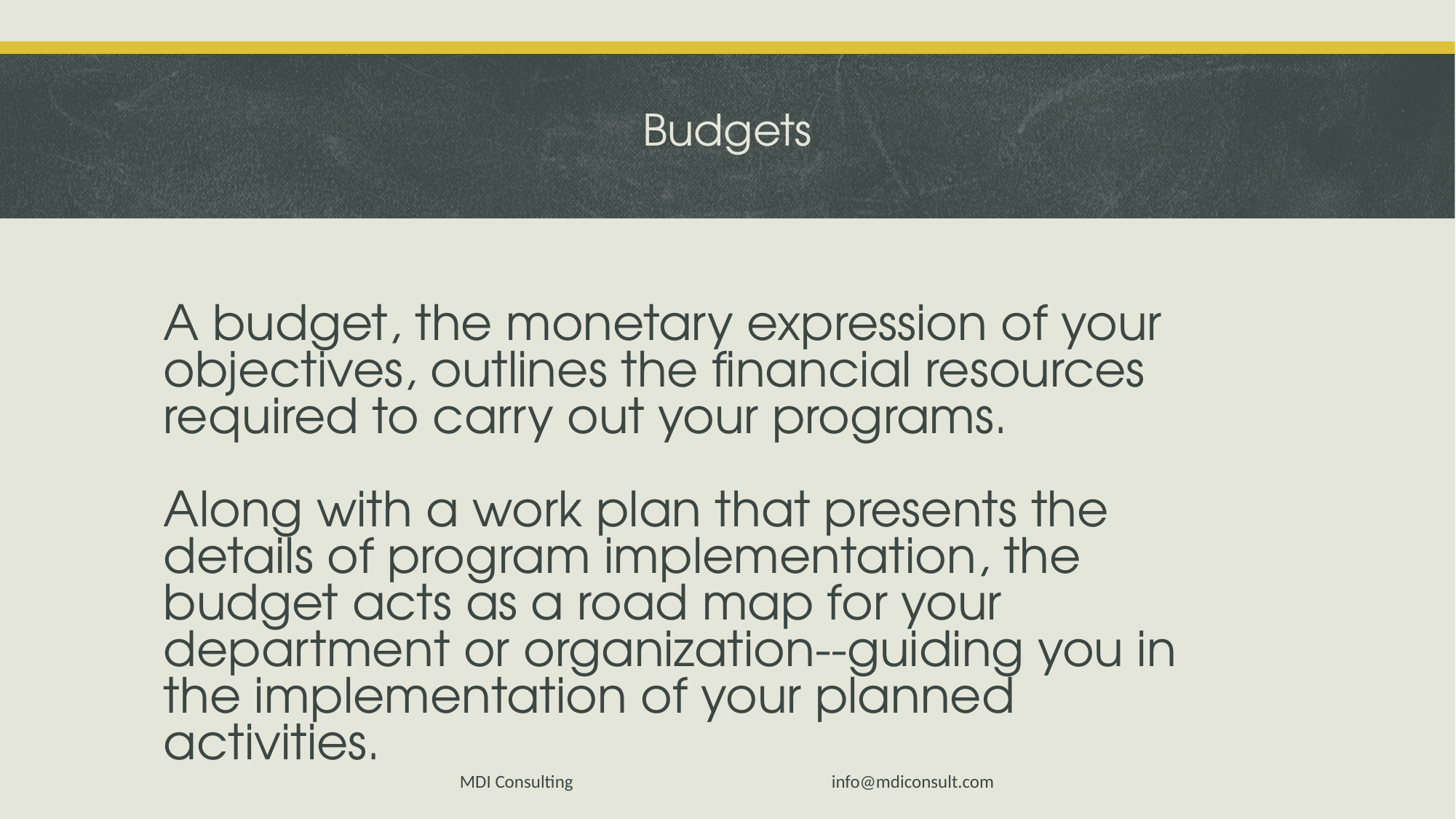

# Budgets

A budget, the monetary expression of your objectives, outlines the financial resources required to carry out your programs.

Along with a work plan that presents the details of program implementation, the budget acts as a road map for your department or organization--guiding you in the implementation of your planned activities.
MDI Consulting                                                              info@mdiconsult.com